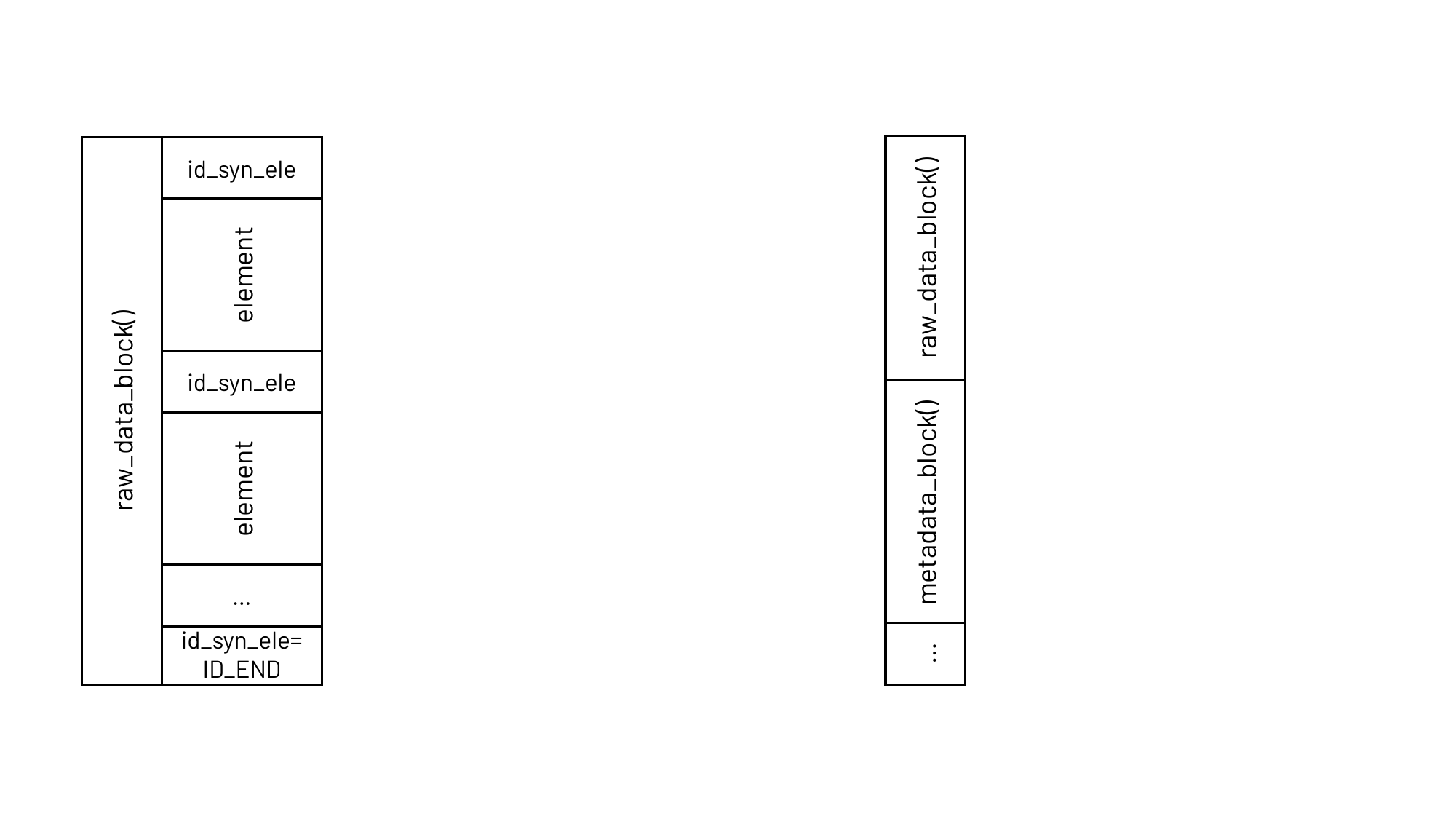

raw_data_block()
id_syn_ele
raw_data_block()
element
id_syn_ele
metadata_block()
element
…
id_syn_ele=
ID_END
…